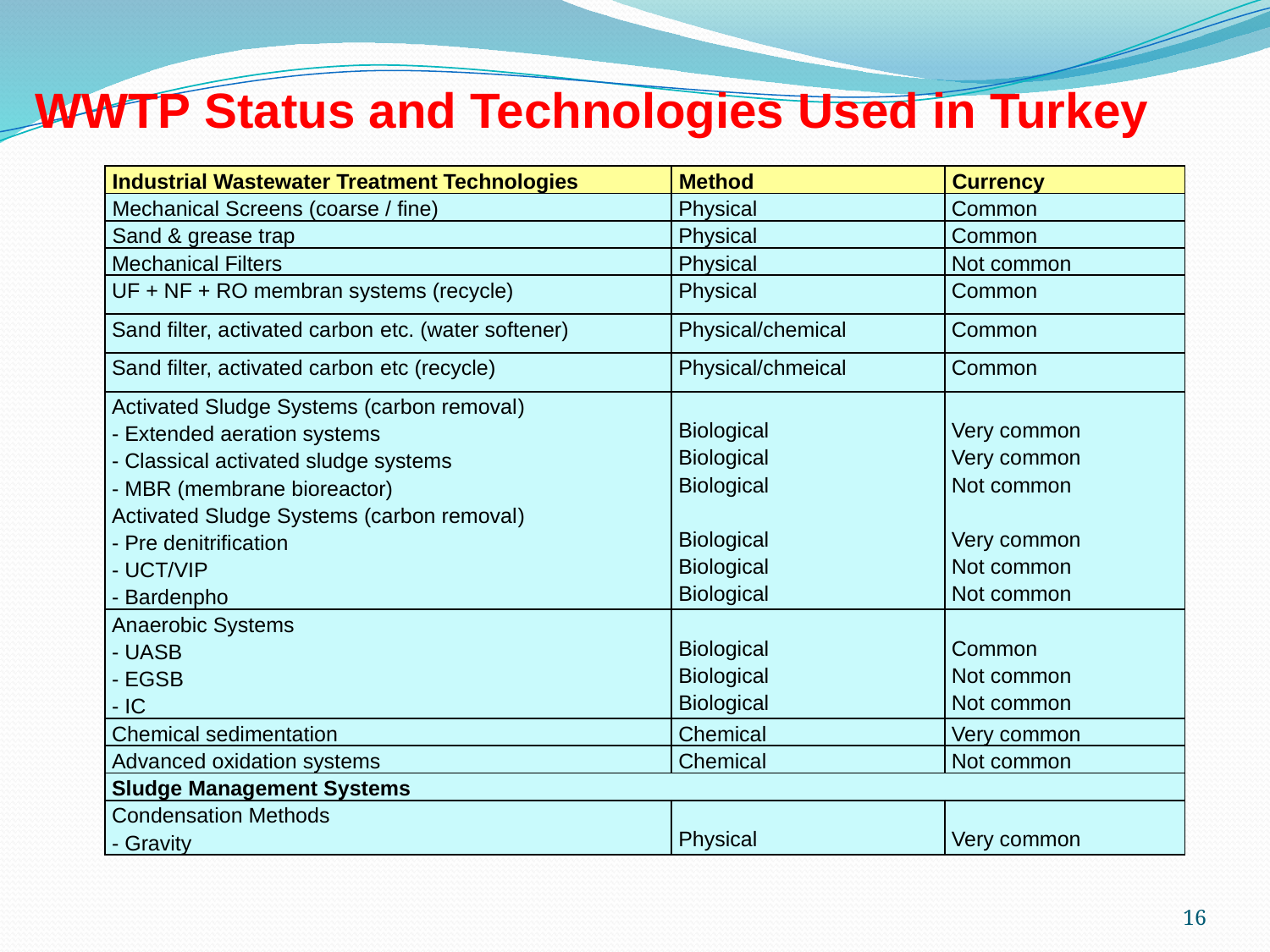

WWTP Status and Technologies Used in Turkey
| Industrial Wastewater Treatment Technologies | Method | Currency |
| --- | --- | --- |
| Mechanical Screens (coarse / fine) | Physical | Common |
| Sand & grease trap | Physical | Common |
| Mechanical Filters | Physical | Not common |
| UF + NF + RO membran systems (recycle) | Physical | Common |
| Sand filter, activated carbon etc. (water softener) | Physical/chemical | Common |
| Sand filter, activated carbon etc (recycle) | Physical/chmeical | Common |
| Activated Sludge Systems (carbon removal) - Extended aeration systems - Classical activated sludge systems - MBR (membrane bioreactor) Activated Sludge Systems (carbon removal) - Pre denitrification - UCT/VIP - Bardenpho | Biological Biological Biological Biological Biological Biological | Very common Very common Not common Very common Not common Not common |
| Anaerobic Systems - UASB - EGSB - IC | Biological Biological Biological | Common Not common Not common |
| Chemical sedimentation | Chemical | Very common |
| Advanced oxidation systems | Chemical | Not common |
| Sludge Management Systems |  |  |
| Condensation Methods - Gravity | Physical | Very common |
16